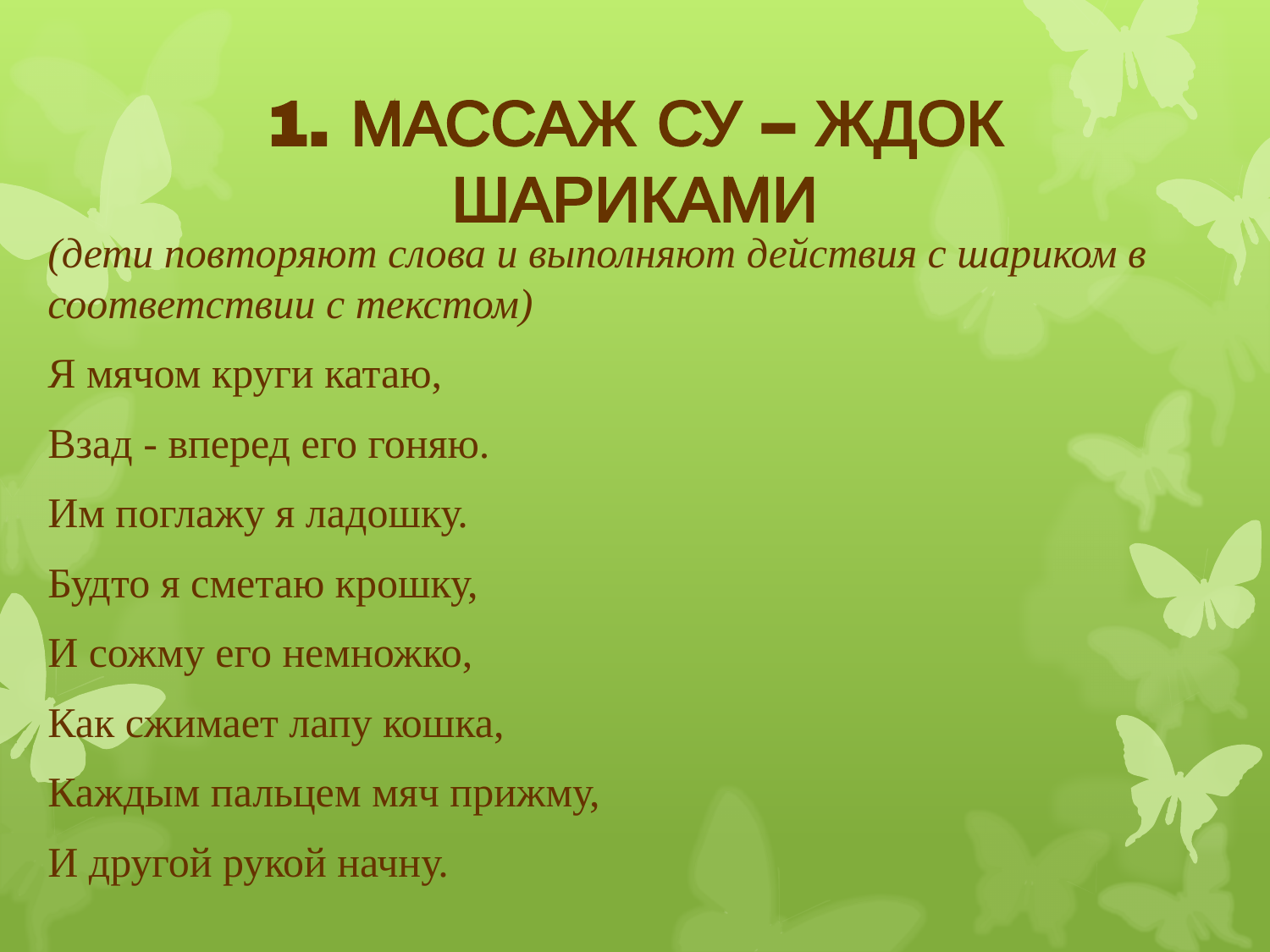

# 1. МАССАЖ СУ – ЖДОК ШАРИКАМИ

(дети повторяют слова и выполняют действия с шариком в соответствии с текстом)
Я мячом круги катаю,
Взад - вперед его гоняю.
Им поглажу я ладошку.
Будто я сметаю крошку,
И сожму его немножко,
Как сжимает лапу кошка,
Каждым пальцем мяч прижму,
И другой рукой начну.